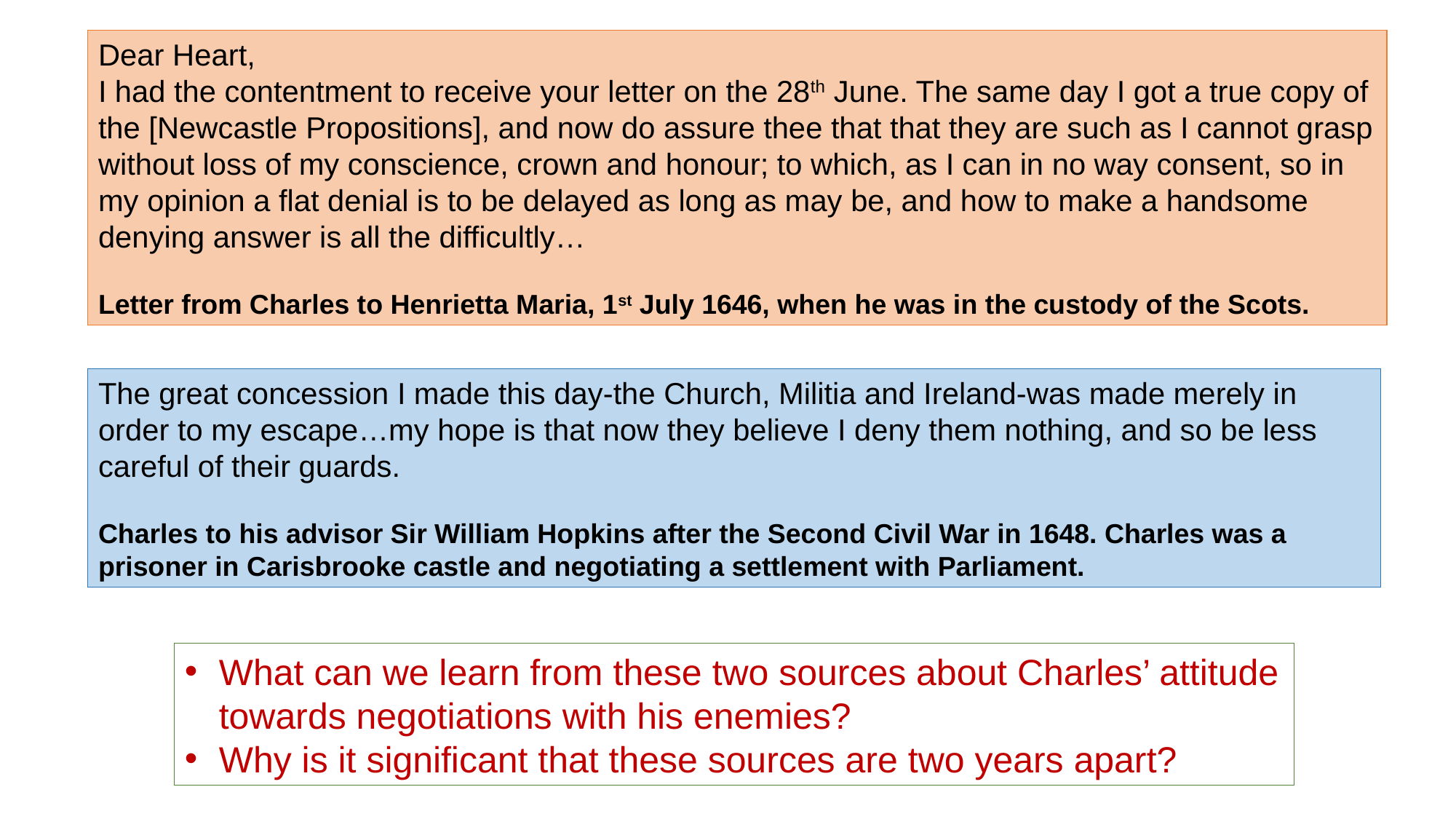

Dear Heart,
I had the contentment to receive your letter on the 28th June. The same day I got a true copy of the [Newcastle Propositions], and now do assure thee that that they are such as I cannot grasp without loss of my conscience, crown and honour; to which, as I can in no way consent, so in my opinion a flat denial is to be delayed as long as may be, and how to make a handsome denying answer is all the difficultly…

Letter from Charles to Henrietta Maria, 1st July 1646, when he was in the custody of the Scots.
The great concession I made this day-the Church, Militia and Ireland-was made merely in order to my escape…my hope is that now they believe I deny them nothing, and so be less careful of their guards.

Charles to his advisor Sir William Hopkins after the Second Civil War in 1648. Charles was a prisoner in Carisbrooke castle and negotiating a settlement with Parliament.
What can we learn from these two sources about Charles’ attitude towards negotiations with his enemies?
Why is it significant that these sources are two years apart?